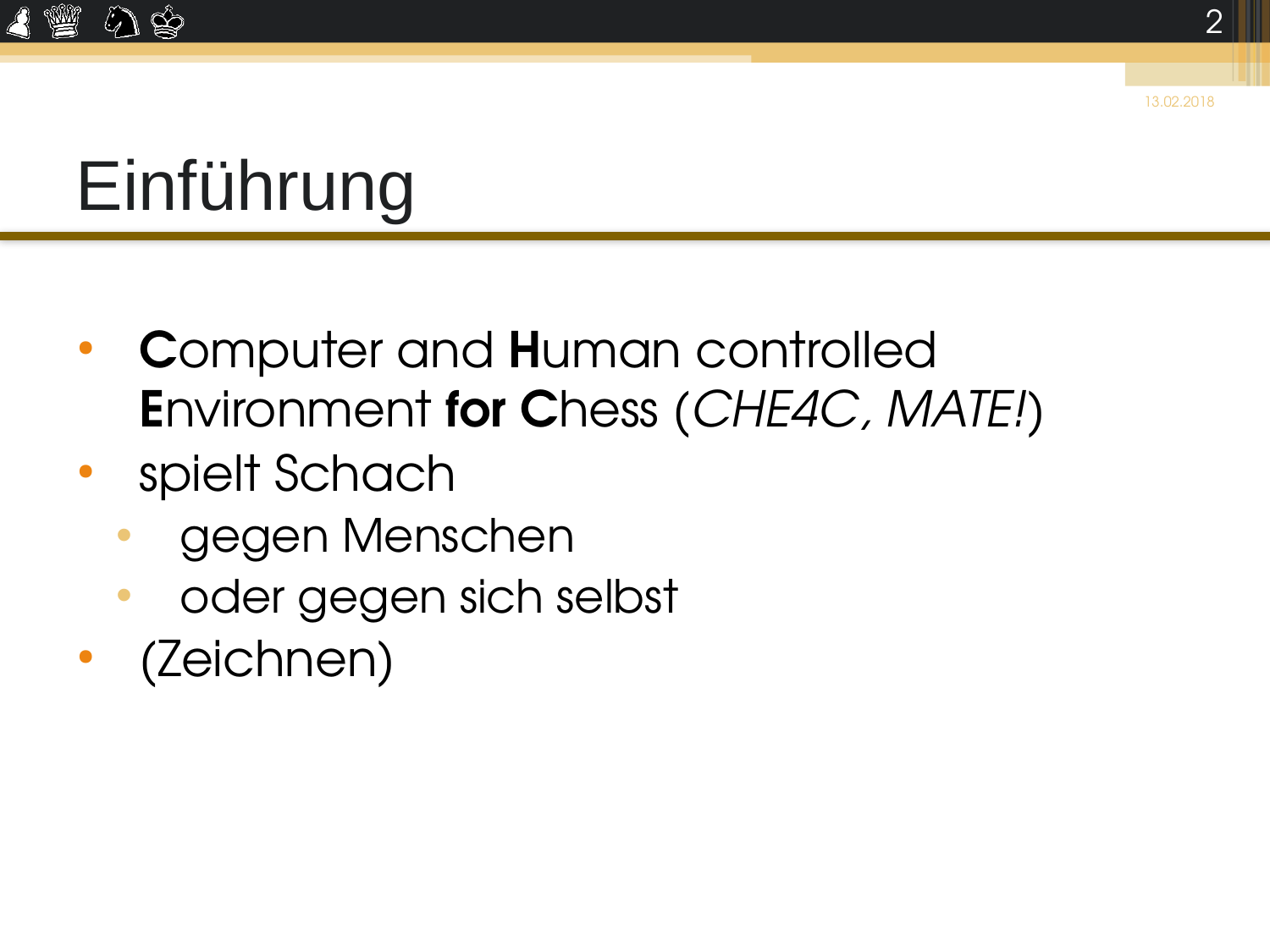

2
13.02.2018
# Einführung
Computer and Human controlled Environment for Chess (CHE4C, MATE!)
spielt Schach
gegen Menschen
oder gegen sich selbst
(Zeichnen)